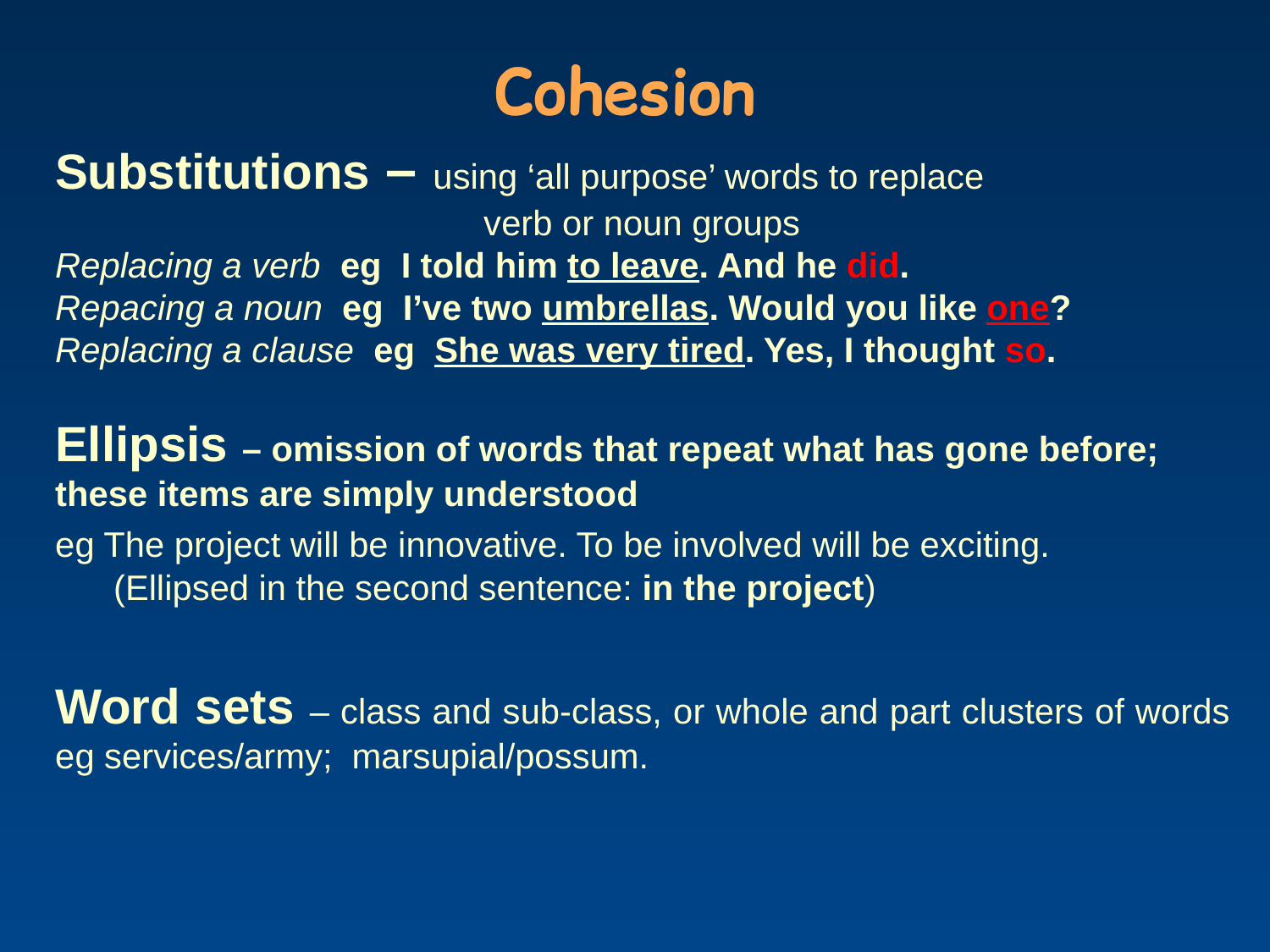

Substitutions – using ‘all purpose’ words to replace
                                            verb or noun groups
Replacing a verb  eg  I told him to leave. And he did.
Repacing a noun  eg  I’ve two umbrellas. Would you like one?
Replacing a clause  eg  She was very tired. Yes, I thought so.

Ellipsis – omission of words that repeat what has gone before;
these items are simply understood

eg The project will be innovative. To be involved will be exciting.
      (Ellipsed in the second sentence: in the project)

Word sets – class and sub-class, or whole and part clusters of words eg services/army;  marsupial/possum.

Cohesion